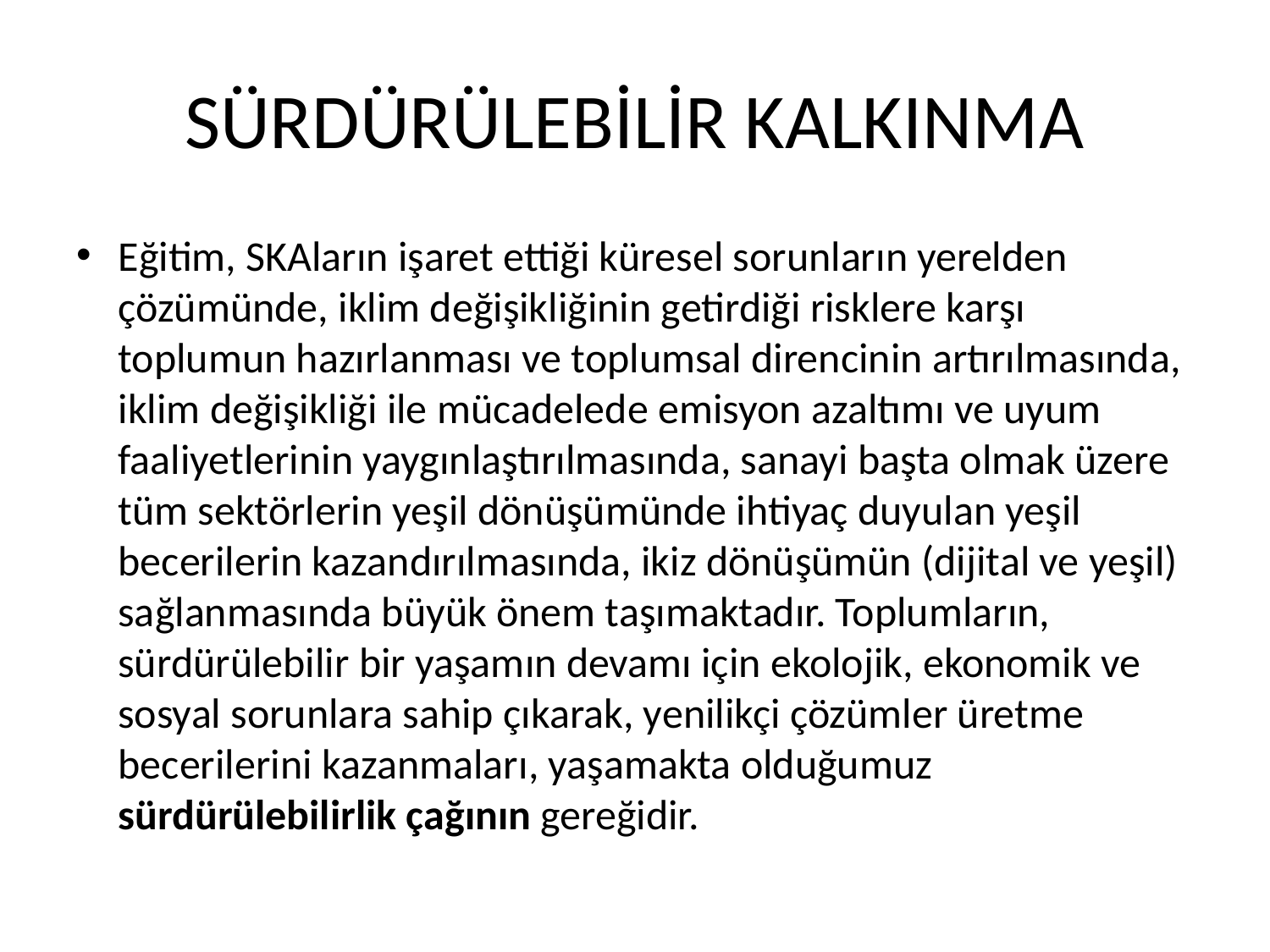

# SÜRDÜRÜLEBİLİR KALKINMA
Eğitim, SKAların işaret ettiği küresel sorunların yerelden çözümünde, iklim değişikliğinin getirdiği risklere karşı toplumun hazırlanması ve toplumsal direncinin artırılmasında, iklim değişikliği ile mücadelede emisyon azaltımı ve uyum faaliyetlerinin yaygınlaştırılmasında, sanayi başta olmak üzere tüm sektörlerin yeşil dönüşümünde ihtiyaç duyulan yeşil becerilerin kazandırılmasında, ikiz dönüşümün (dijital ve yeşil) sağlanmasında büyük önem taşımaktadır. Toplumların, sürdürülebilir bir yaşamın devamı için ekolojik, ekonomik ve sosyal sorunlara sahip çıkarak, yenilikçi çözümler üretme becerilerini kazanmaları, yaşamakta olduğumuz sürdürülebilirlik çağının gereğidir.